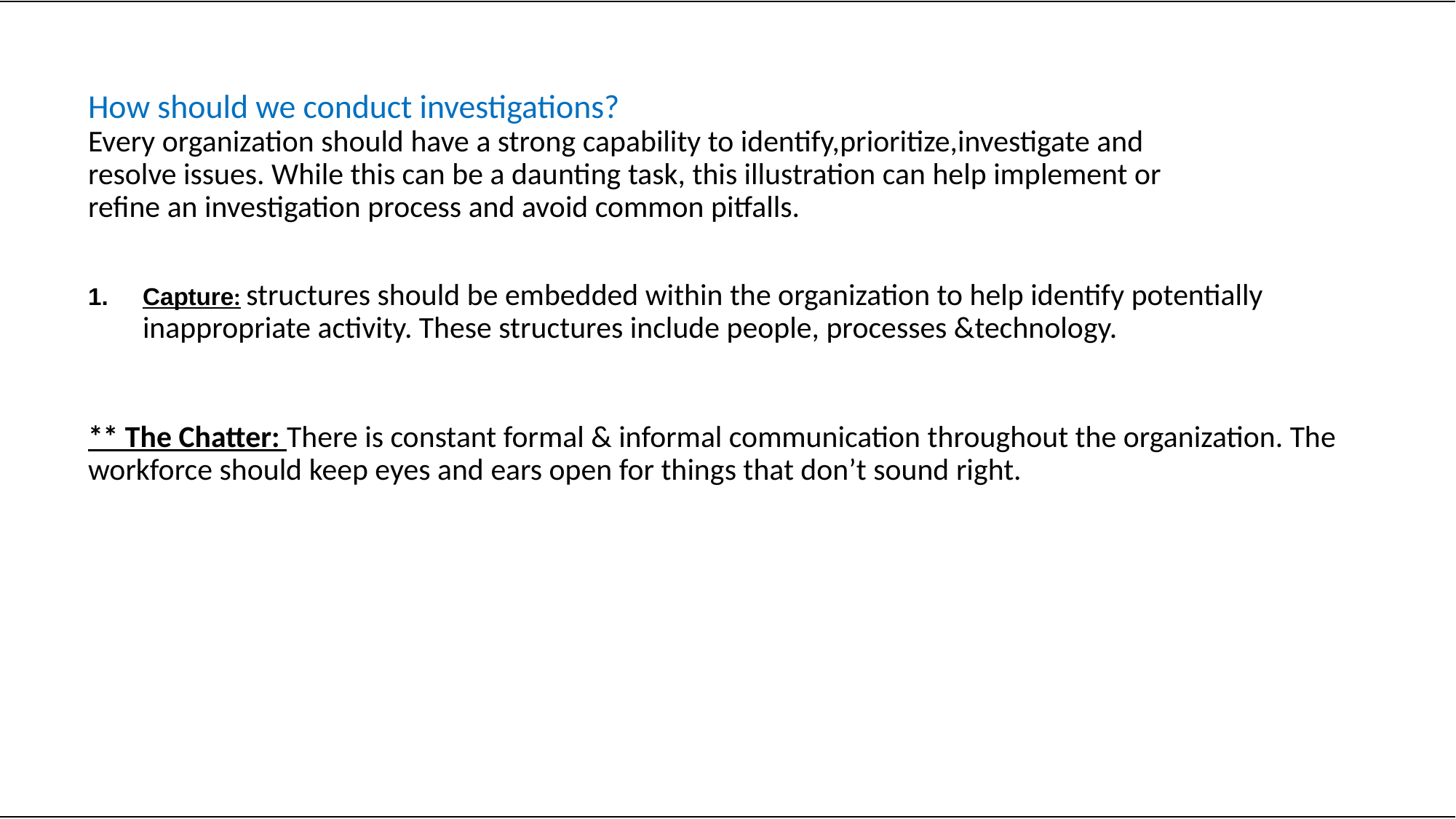

# How should we conduct investigations? Every organization should have a strong capability to identify,prioritize,investigate and resolve issues. While this can be a daunting task, this illustration can help implement or refine an investigation process and avoid common pitfalls.
Capture: structures should be embedded within the organization to help identify potentially inappropriate activity. These structures include people, processes &technology.

** The Chatter: There is constant formal & informal communication throughout the organization. The workforce should keep eyes and ears open for things that don’t sound right.